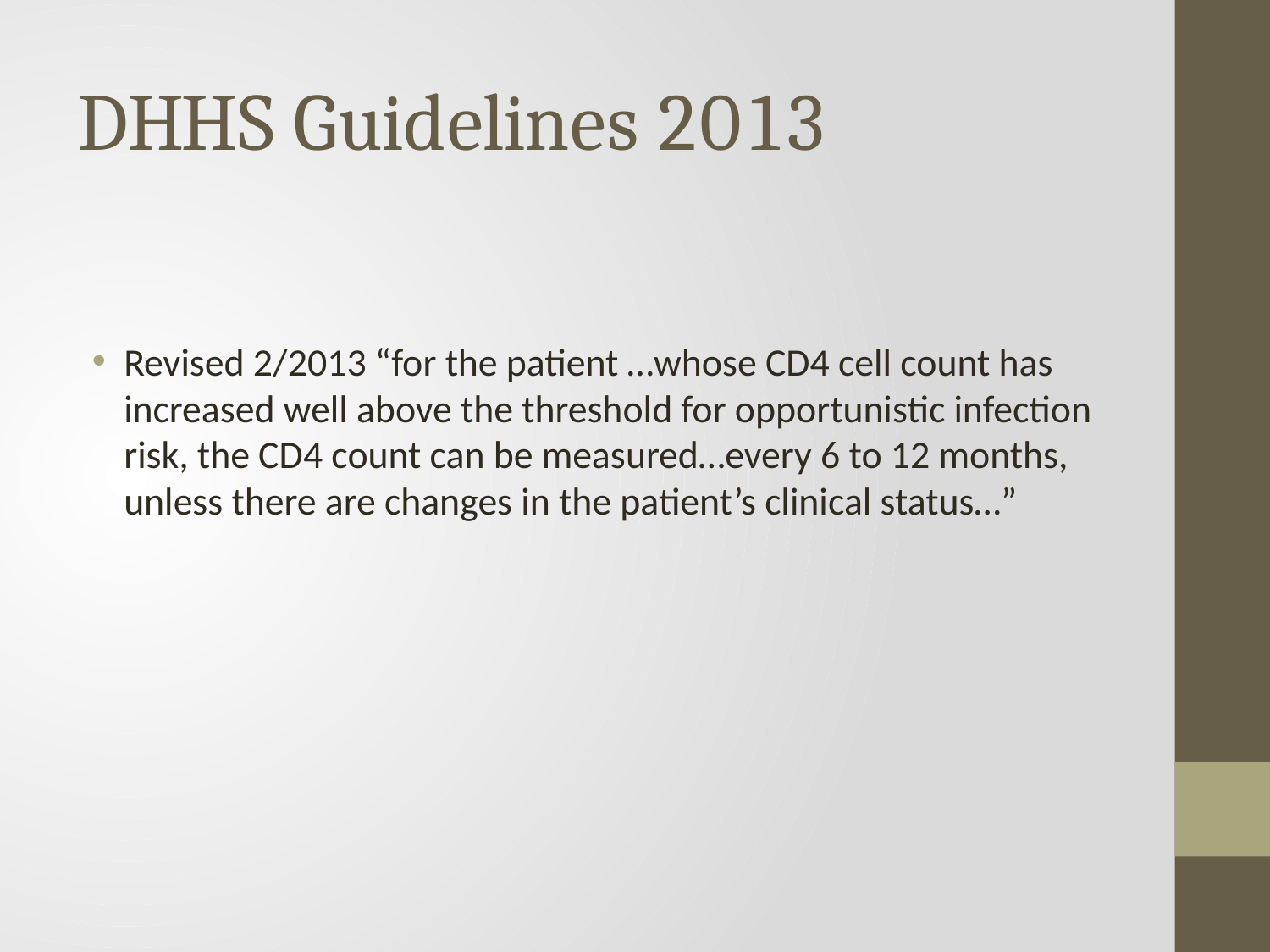

# DHHS Guidelines 2013

Revised 2/2013 “for the patient …whose CD4 cell count has increased well above the threshold for opportunistic infection risk, the CD4 count can be measured…every 6 to 12 months, unless there are changes in the patient’s clinical status…”